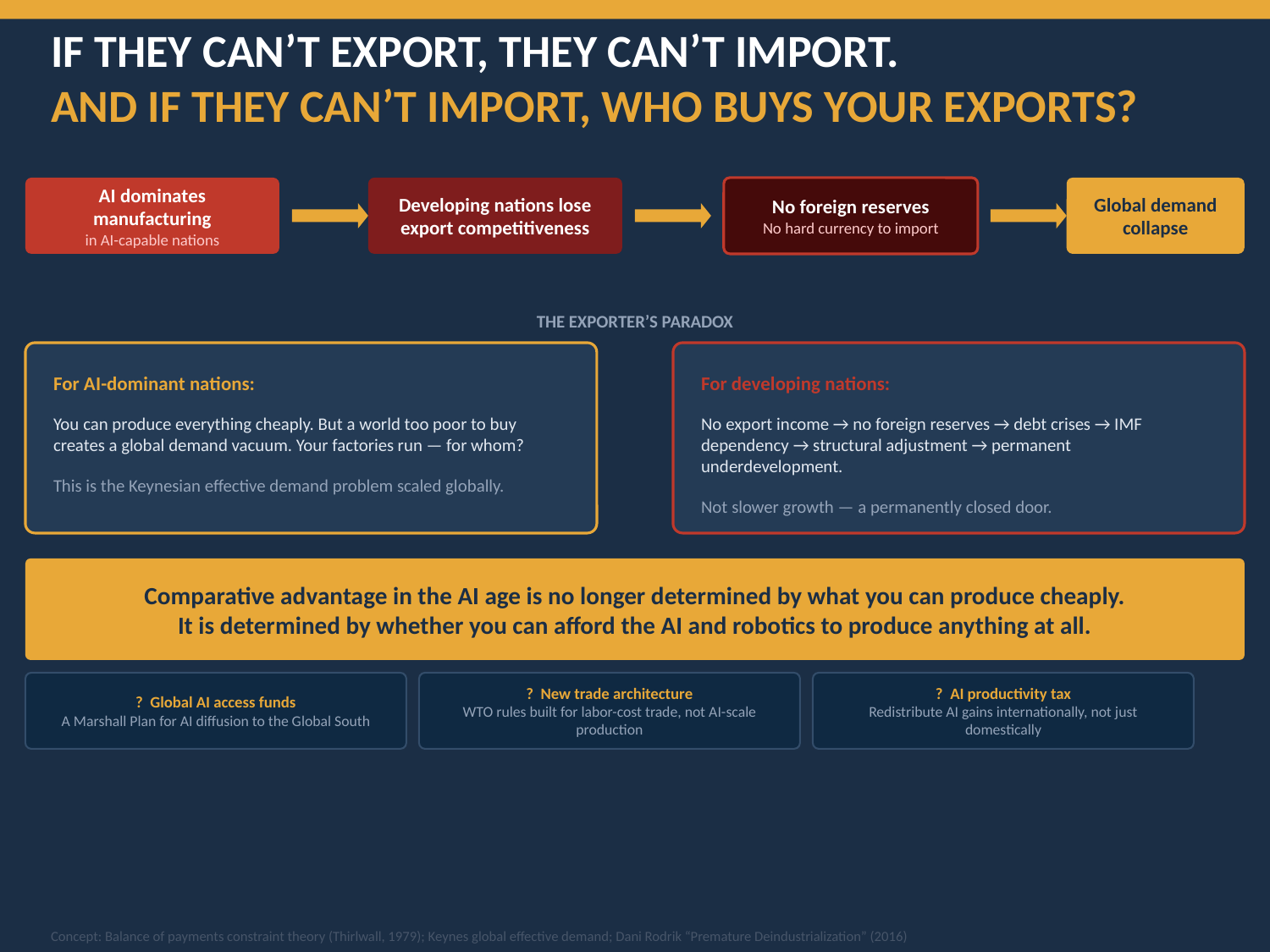

IF THEY CAN’T EXPORT, THEY CAN’T IMPORT.
AND IF THEY CAN’T IMPORT, WHO BUYS YOUR EXPORTS?
AI dominates manufacturing
in AI-capable nations
Developing nations lose export competitiveness
No foreign reserves
No hard currency to import
Global demand collapse

THE EXPORTER’S PARADOX
For AI-dominant nations:

You can produce everything cheaply. But a world too poor to buy creates a global demand vacuum. Your factories run — for whom?

This is the Keynesian effective demand problem scaled globally.
For developing nations:

No export income → no foreign reserves → debt crises → IMF dependency → structural adjustment → permanent underdevelopment.

Not slower growth — a permanently closed door.
Comparative advantage in the AI age is no longer determined by what you can produce cheaply.
It is determined by whether you can afford the AI and robotics to produce anything at all.
?  Global AI access funds
A Marshall Plan for AI diffusion to the Global South
?  New trade architecture
WTO rules built for labor-cost trade, not AI-scale production
?  AI productivity tax
Redistribute AI gains internationally, not just domestically
Concept: Balance of payments constraint theory (Thirlwall, 1979); Keynes global effective demand; Dani Rodrik “Premature Deindustrialization” (2016)